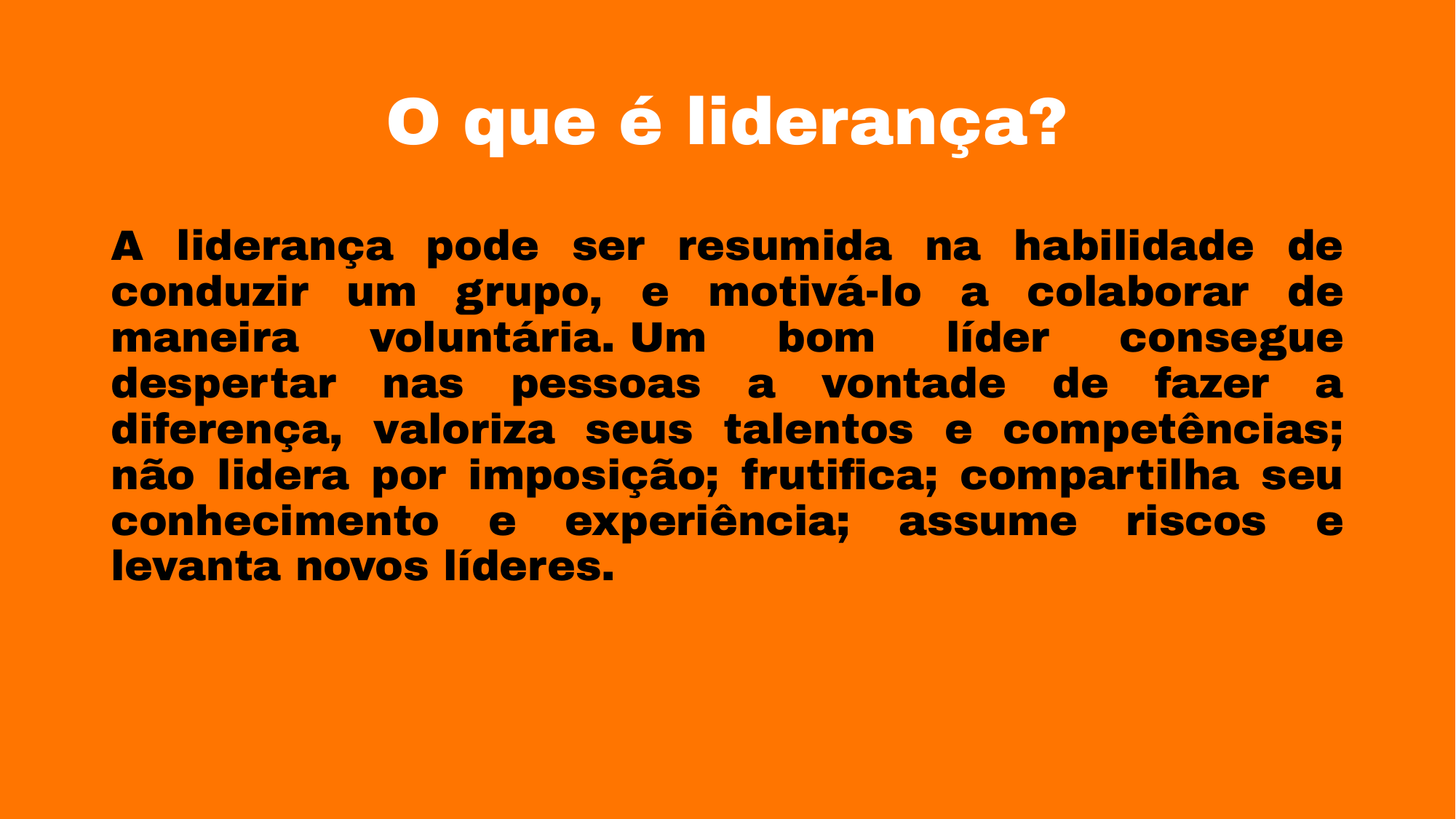

# O que é liderança?
A liderança pode ser resumida na habilidade de conduzir um grupo, e motivá-lo a colaborar de maneira voluntária. Um bom líder consegue despertar nas pessoas a vontade de fazer a diferença, valoriza seus talentos e competências; não lidera por imposição; frutifica; compartilha seu conhecimento e experiência; assume riscos e levanta novos líderes.